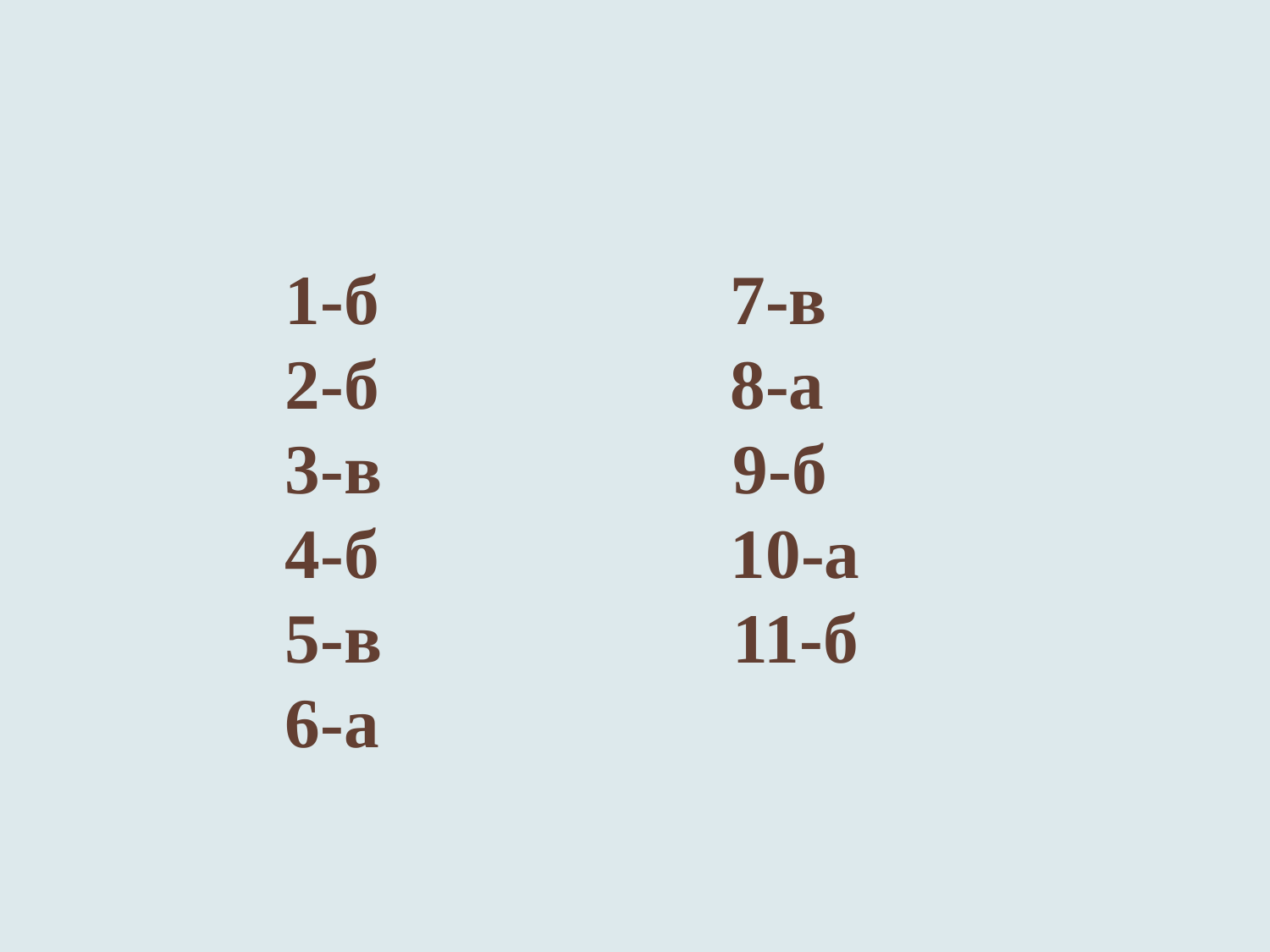

1-б                    7-в
 2-б                    8-а
 3-в                    9-б
 4-б                    10-а
 5-в                    11-б
 6-а